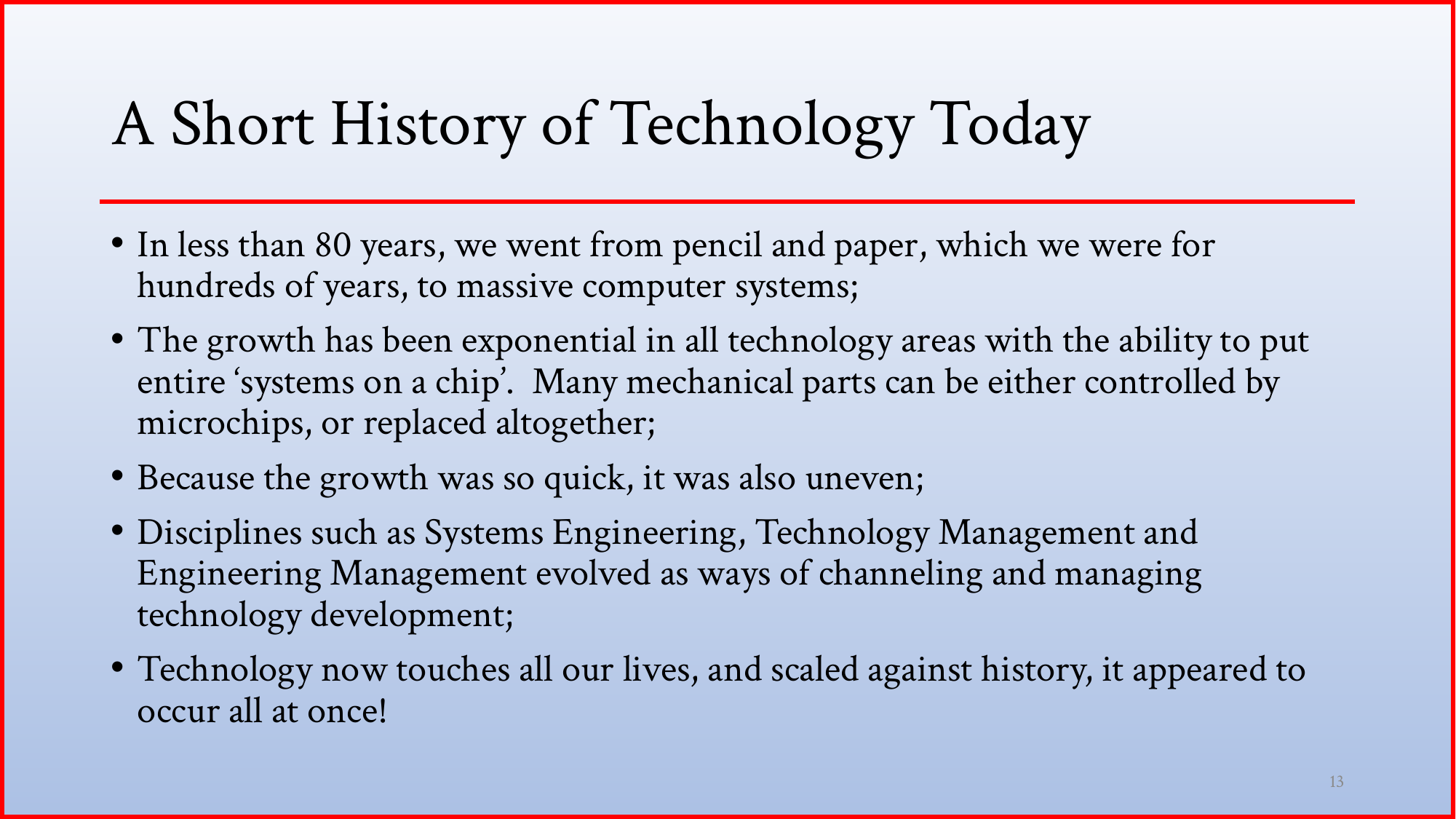

# A Short History of Technology Today
In less than 80 years, we went from pencil and paper, which we were for hundreds of years, to massive computer systems;
The growth has been exponential in all technology areas with the ability to put entire ‘systems on a chip’.  Many mechanical parts can be either controlled by microchips, or replaced altogether;
Because the growth was so quick, it was also uneven;
Disciplines such as Systems Engineering, Technology Management and Engineering Management evolved as ways of channeling and managing technology development;
Technology now touches all our lives, and scaled against history, it appeared to occur all at once!
13